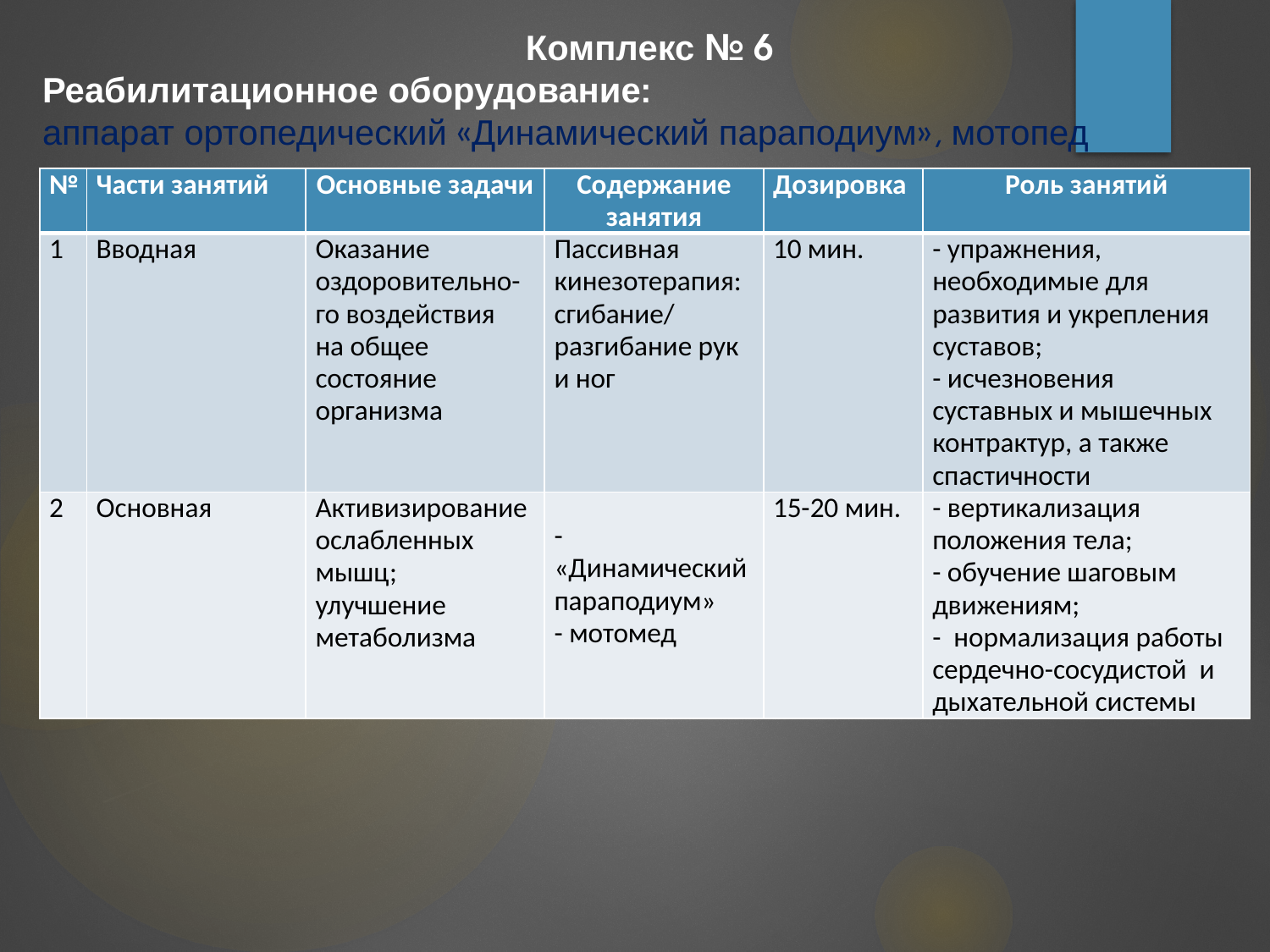

Комплекс № 6
Реабилитационное оборудование:
аппарат ортопедический «Динамический параподиум», мотопед
| № | Части занятий | Основные задачи | Содержание занятия | Дозировка | Роль занятий |
| --- | --- | --- | --- | --- | --- |
| 1 | Вводная | Оказание оздоровительно-го воздействия на общее состояние организма | Пассивная кинезотерапия: сгибание/ разгибание рук и ног | 10 мин. | - упражнения, необходимые для развития и укрепления суставов; - исчезновения суставных и мышечных контрактур, а также спастичности |
| 2 | Основная | Активизирование ослабленных мышц; улучшение метаболизма | - «Динамический параподиум» - мотомед | 15-20 мин. | - вертикализация положения тела; - обучение шаговым движениям; - нормализация работы сердечно-сосудистой и дыхательной системы |